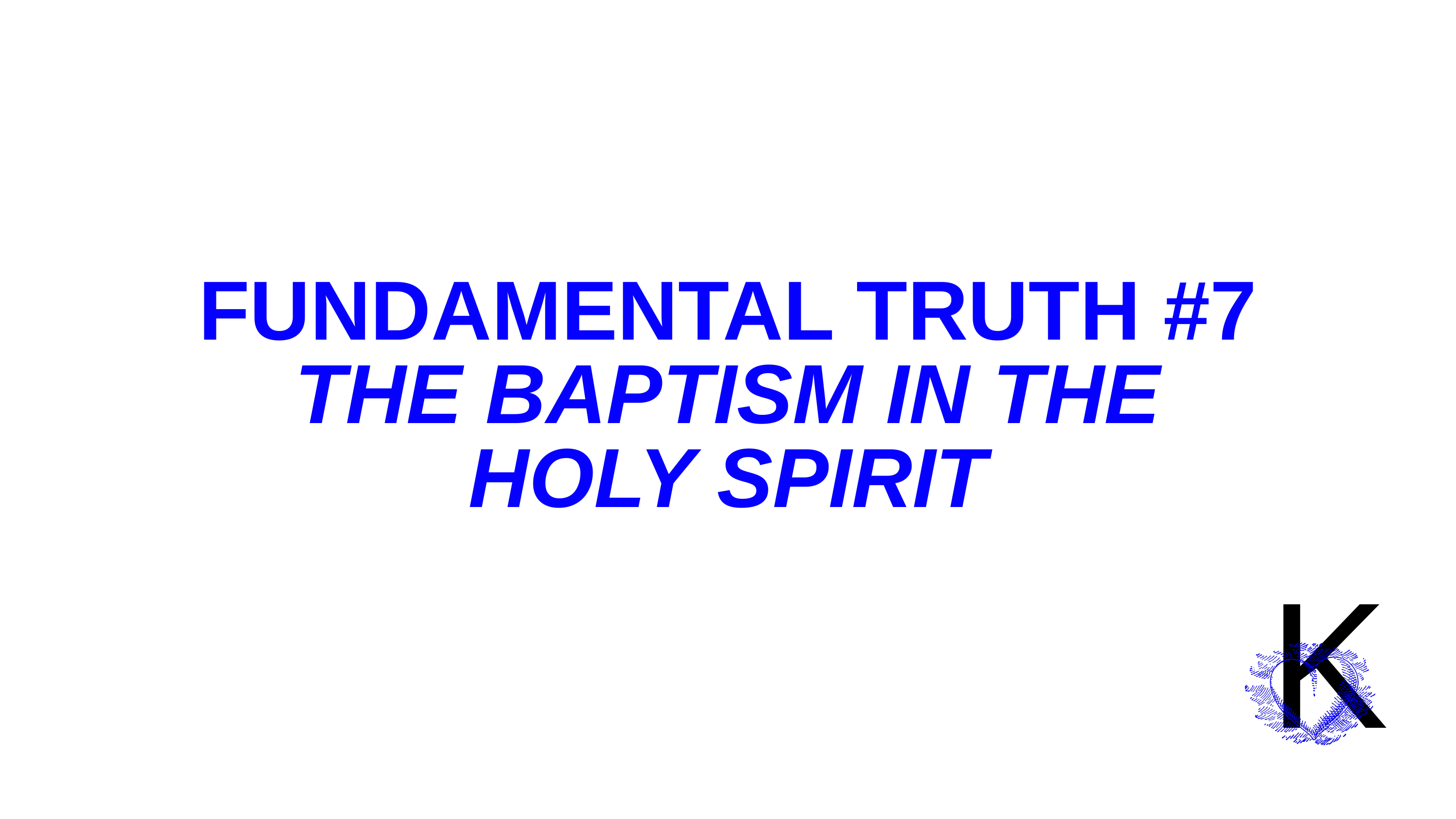

FUNDAMENTAL TRUTH #7
THE BAPTISM IN THE HOLY SPIRIT
K